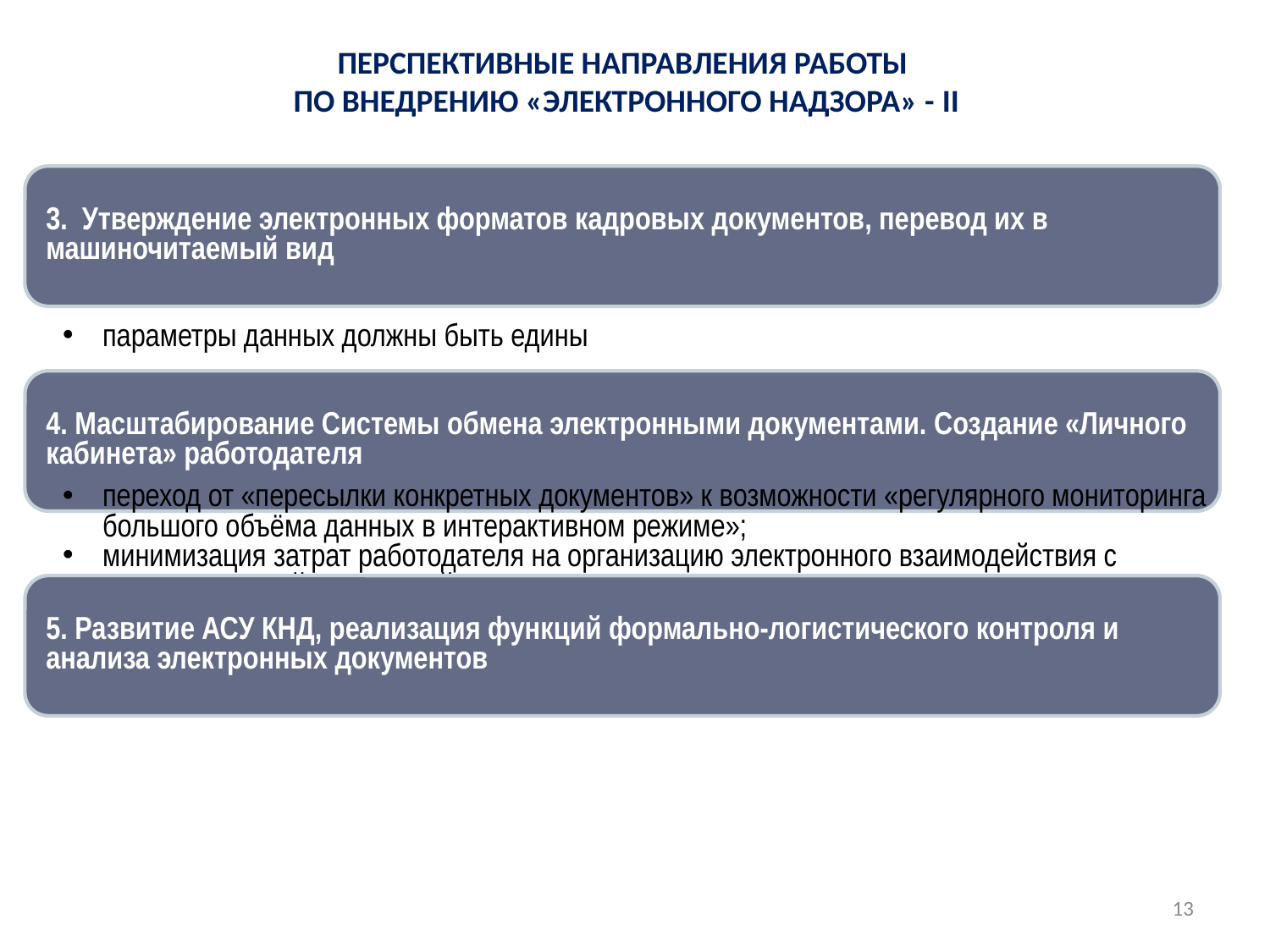

ПЕРСПЕКТИВНЫЕ НАПРАВЛЕНИЯ РАБОТЫ
ПО ВНЕДРЕНИЮ «ЭЛЕКТРОННОГО НАДЗОРА» - II
3.  Утверждение электронных форматов кадровых документов, перевод их в машиночитаемый вид
параметры данных должны быть едины
4. Масштабирование Системы обмена электронными документами. Создание «Личного кабинета» работодателя
переход от «пересылки конкретных документов» к возможности «регулярного мониторинга большого объёма данных в интерактивном режиме»;
минимизация затрат работодателя на организацию электронного взаимодействия с государственной инспекцией труда
5. Развитие АСУ КНД, реализация функций формально-логистического контроля и анализа электронных документов
13